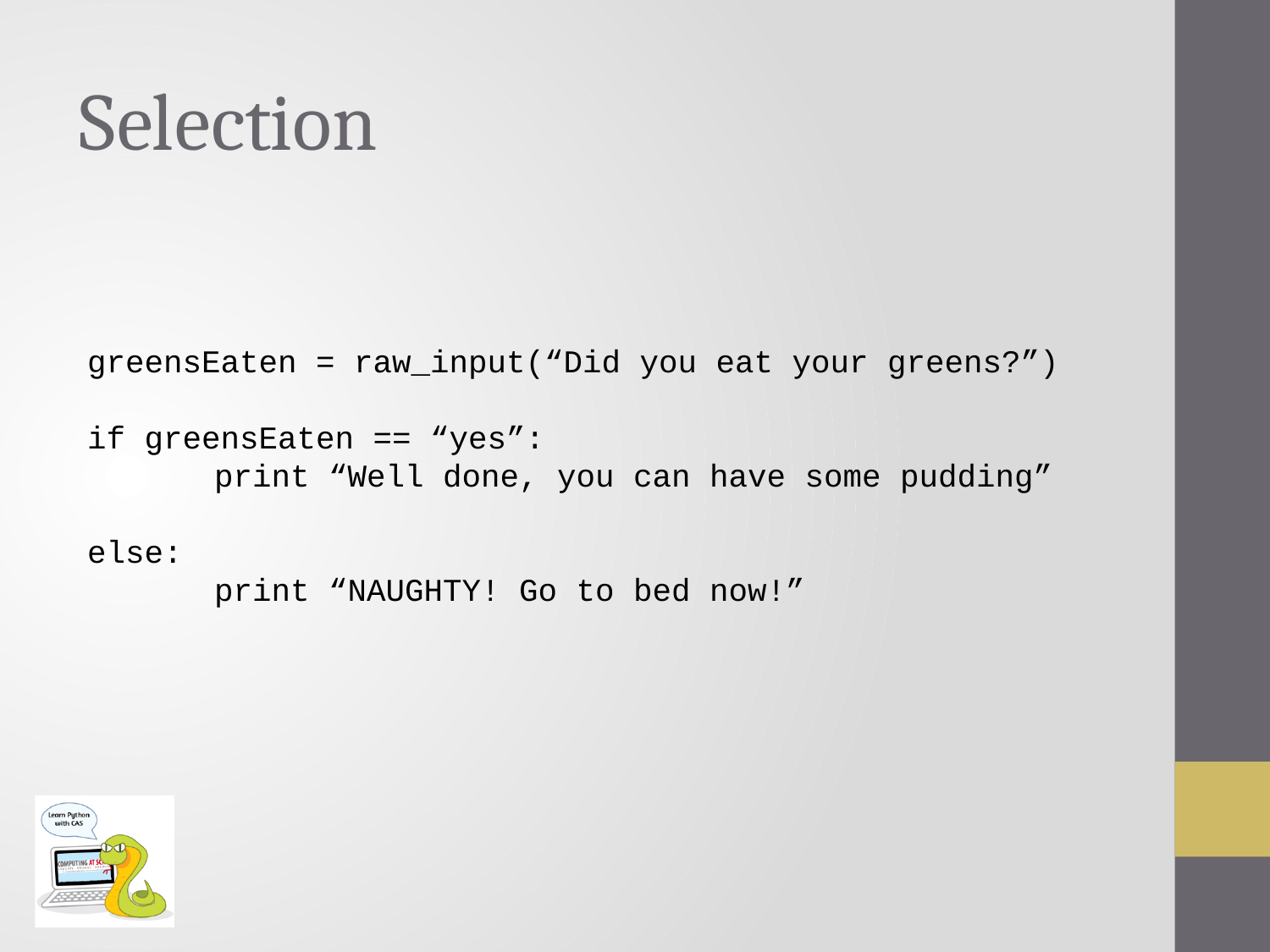

# Selection
greensEaten = raw_input(“Did you eat your greens?”)
if greensEaten == “yes”:
	print “Well done, you can have some pudding”
else:
	print “NAUGHTY! Go to bed now!”